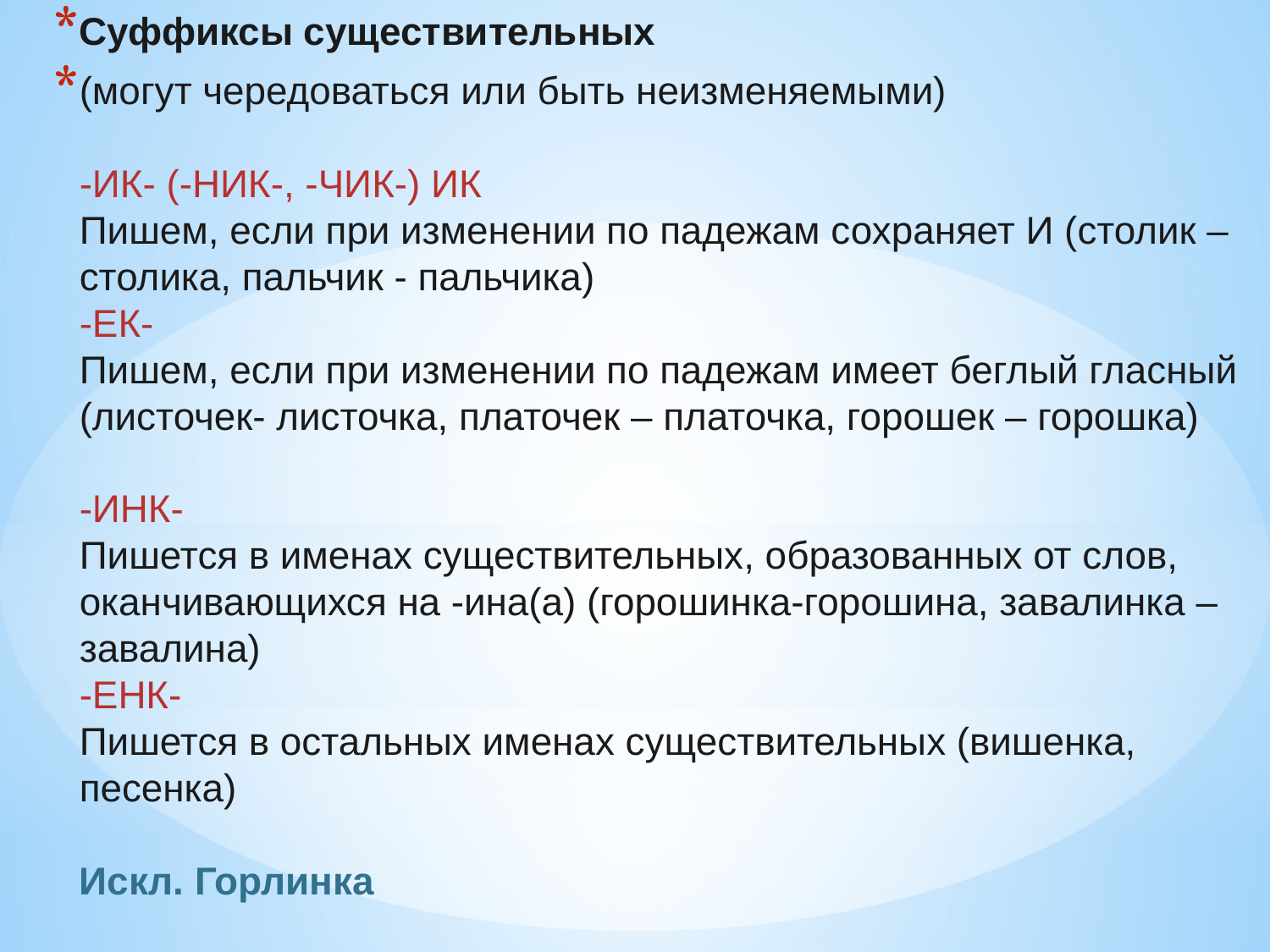

Суффиксы существительных
(могут чередоваться или быть неизменяемыми) 
-ИК- (-НИК-, -ЧИК-) ИК 
Пишем, если при изменении по падежам сохраняет И (столик – столика, пальчик - пальчика) 
-ЕК- 
Пишем, если при изменении по падежам имеет беглый гласный (листочек- листочка, платочек – платочка, горошек – горошка) 
-ИНК- 
Пишется в именах существительных, образованных от слов, оканчивающихся на -ина(а) (горошинка-горошина, завалинка – завалина) 
-ЕНК- 
Пишется в остальных именах существительных (вишенка, песенка) 
Искл. Горлинка

#